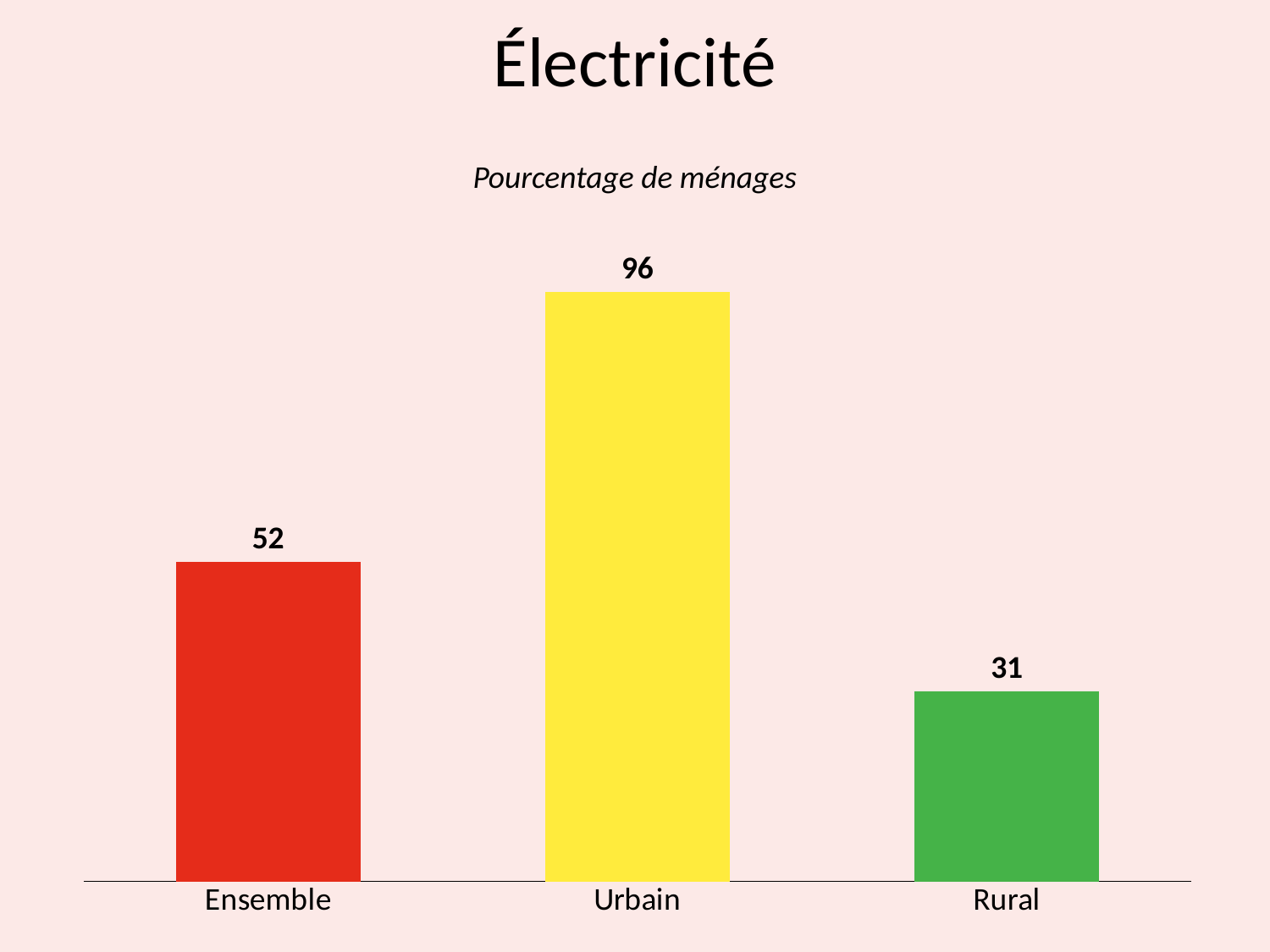

# Électricité
Pourcentage de ménages

### Chart

| Category | Series 1 |
|---|---|
| Ensemble | 52.0 |
| Urbain | 96.0 |
| Rural | 31.0 |